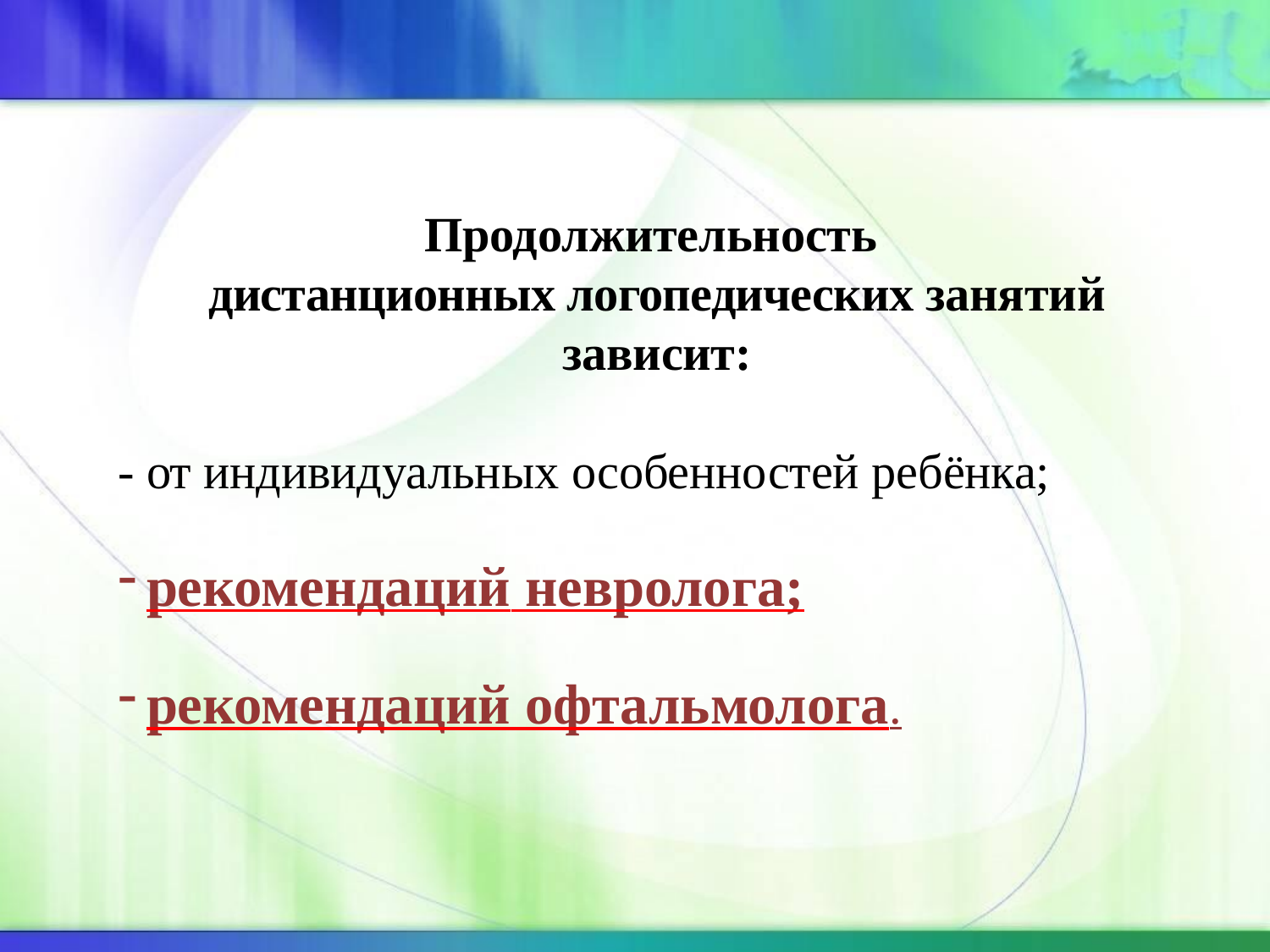

Продолжительность
дистанционных логопедических занятий
зависит:

- от индивидуальных особенностей ребёнка;

рекомендаций невролога;

рекомендаций офтальмолога.